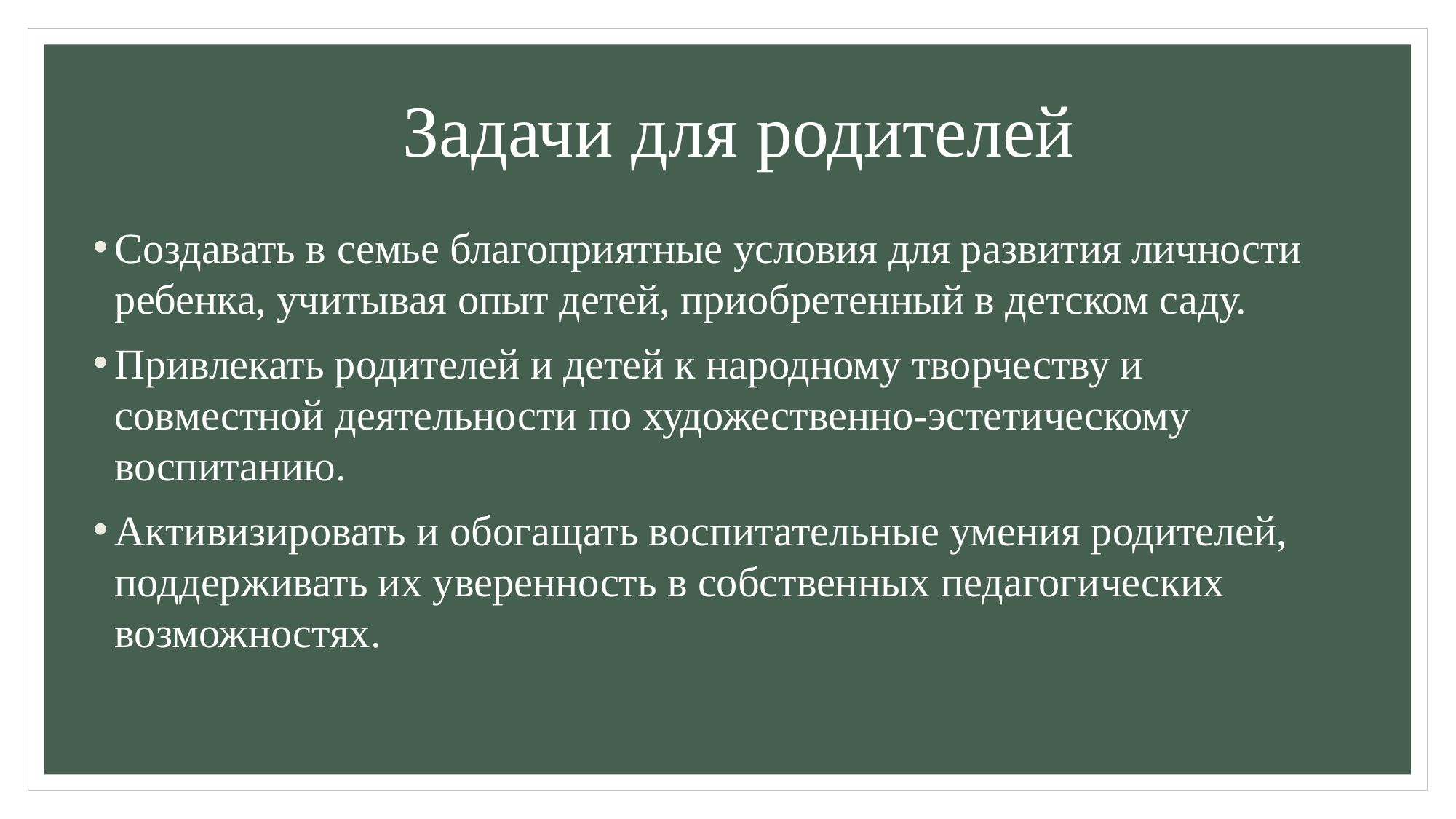

# Задачи для родителей
Создавать в семье благоприятные условия для развития личности ребенка, учитывая опыт детей, приобретенный в детском саду.
Привлекать родителей и детей к народному творчеству и совместной деятельности по художественно-эстетическому воспитанию.
Активизировать и обогащать воспитательные умения родителей, поддерживать их уверенность в собственных педагогических возможностях.